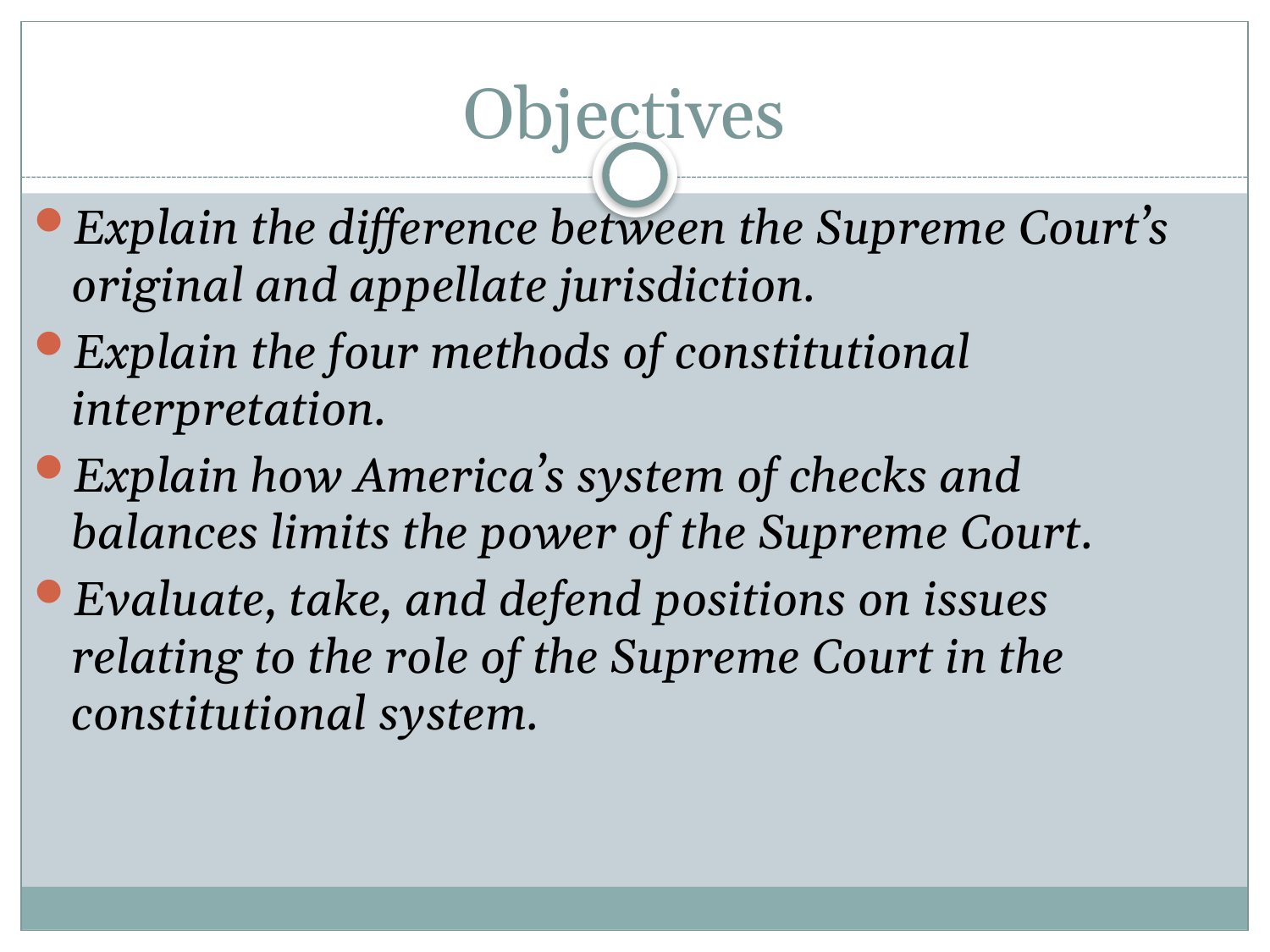

# Objectives
Explain the difference between the Supreme Court’s original and appellate jurisdiction.
Explain the four methods of constitutional interpretation.
Explain how America’s system of checks and balances limits the power of the Supreme Court.
Evaluate, take, and defend positions on issues relating to the role of the Supreme Court in the constitutional system.